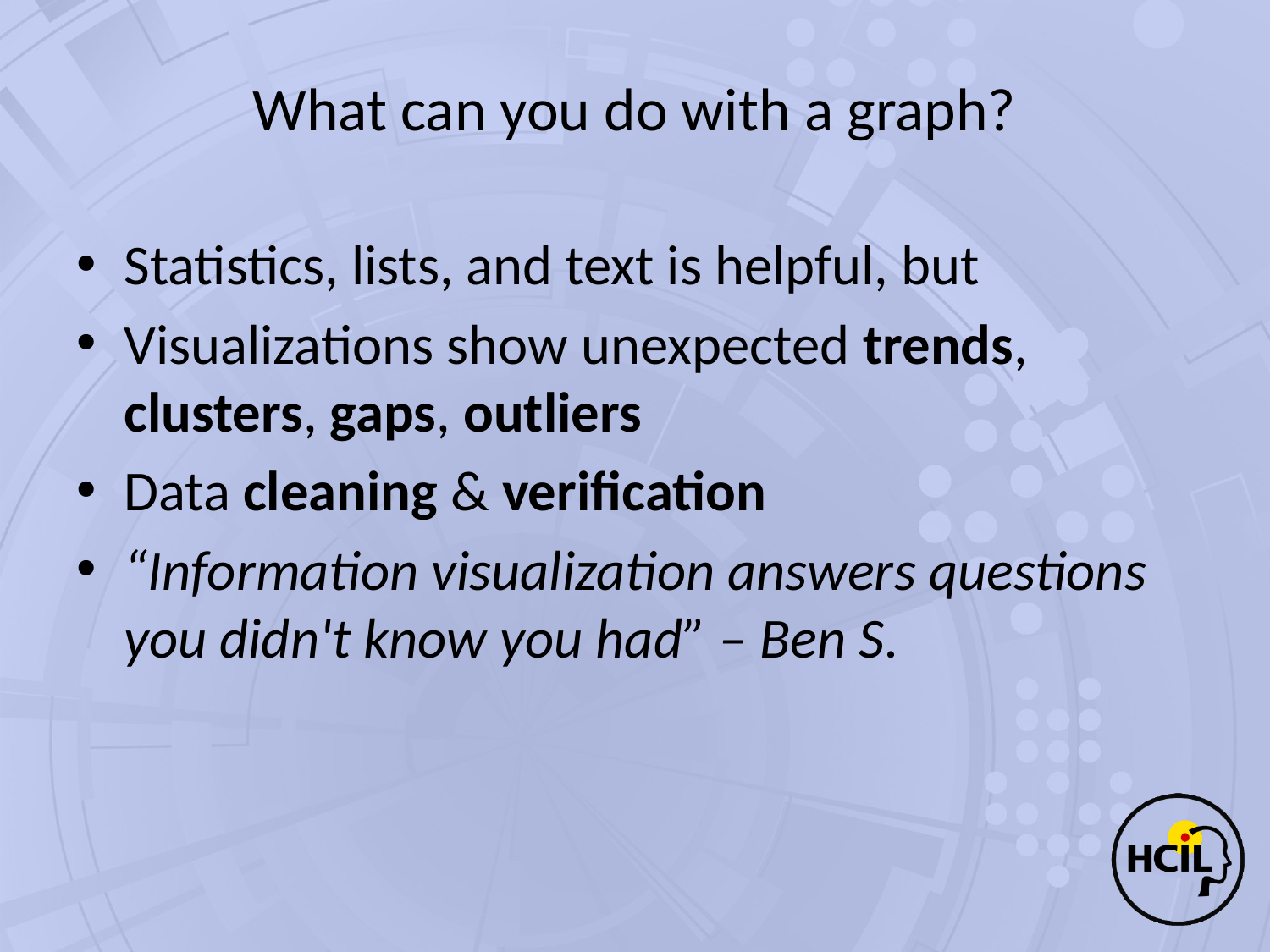

# What can you do with a graph?
Statistics, lists, and text is helpful, but
Visualizations show unexpected trends, clusters, gaps, outliers
Data cleaning & verification
“Information visualization answers questions you didn't know you had” – Ben S.